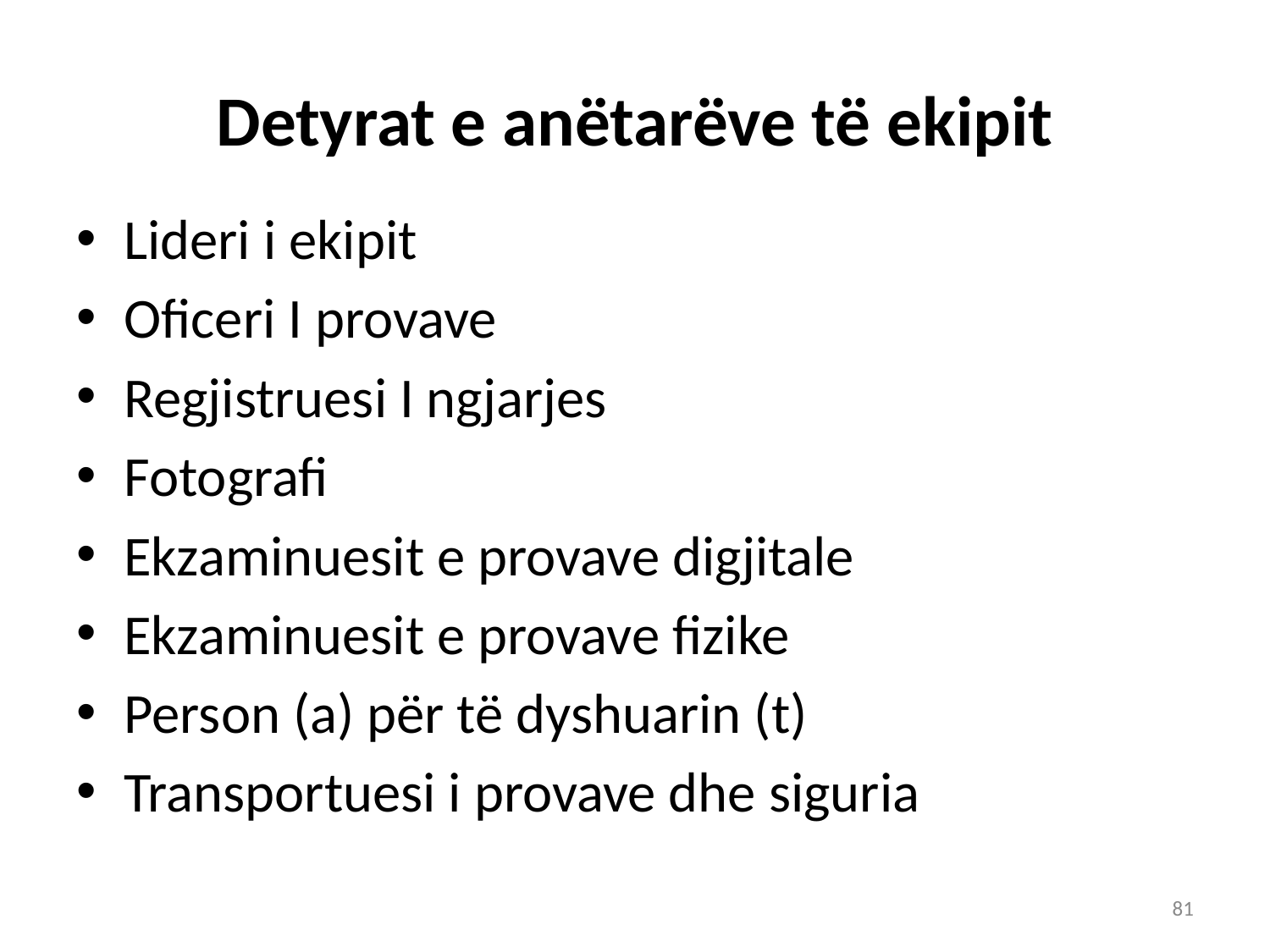

# Detyrat e anëtarëve të ekipit
Lideri i ekipit
Oficeri I provave
Regjistruesi I ngjarjes
Fotografi
Ekzaminuesit e provave digjitale
Ekzaminuesit e provave fizike
Person (a) për të dyshuarin (t)
Transportuesi i provave dhe siguria
81